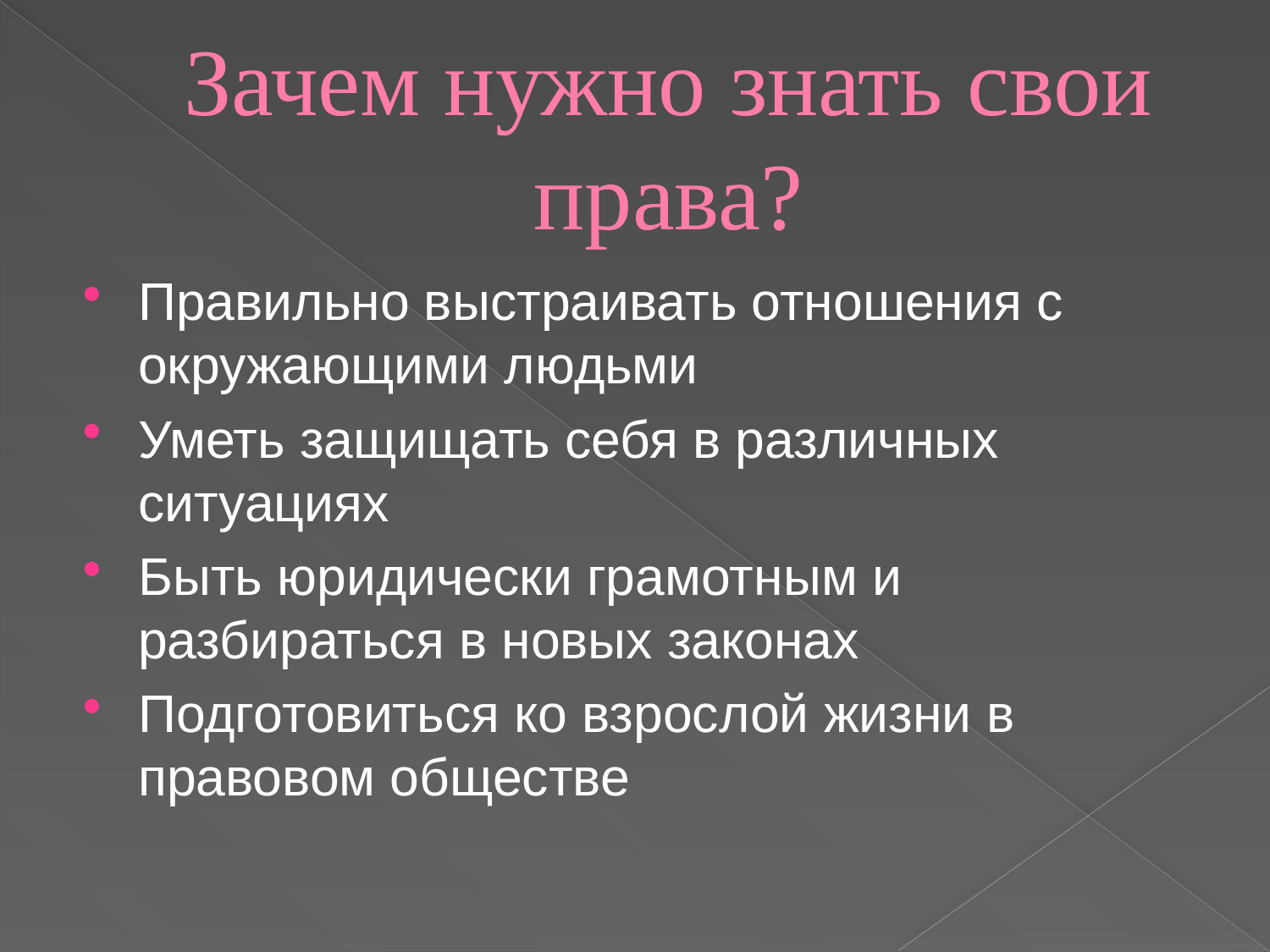

# Зачем нужно знать свои права?
Правильно выстраивать отношения с окружающими людьми
Уметь защищать себя в различных ситуациях
Быть юридически грамотным и разбираться в новых законах
Подготовиться ко взрослой жизни в правовом обществе